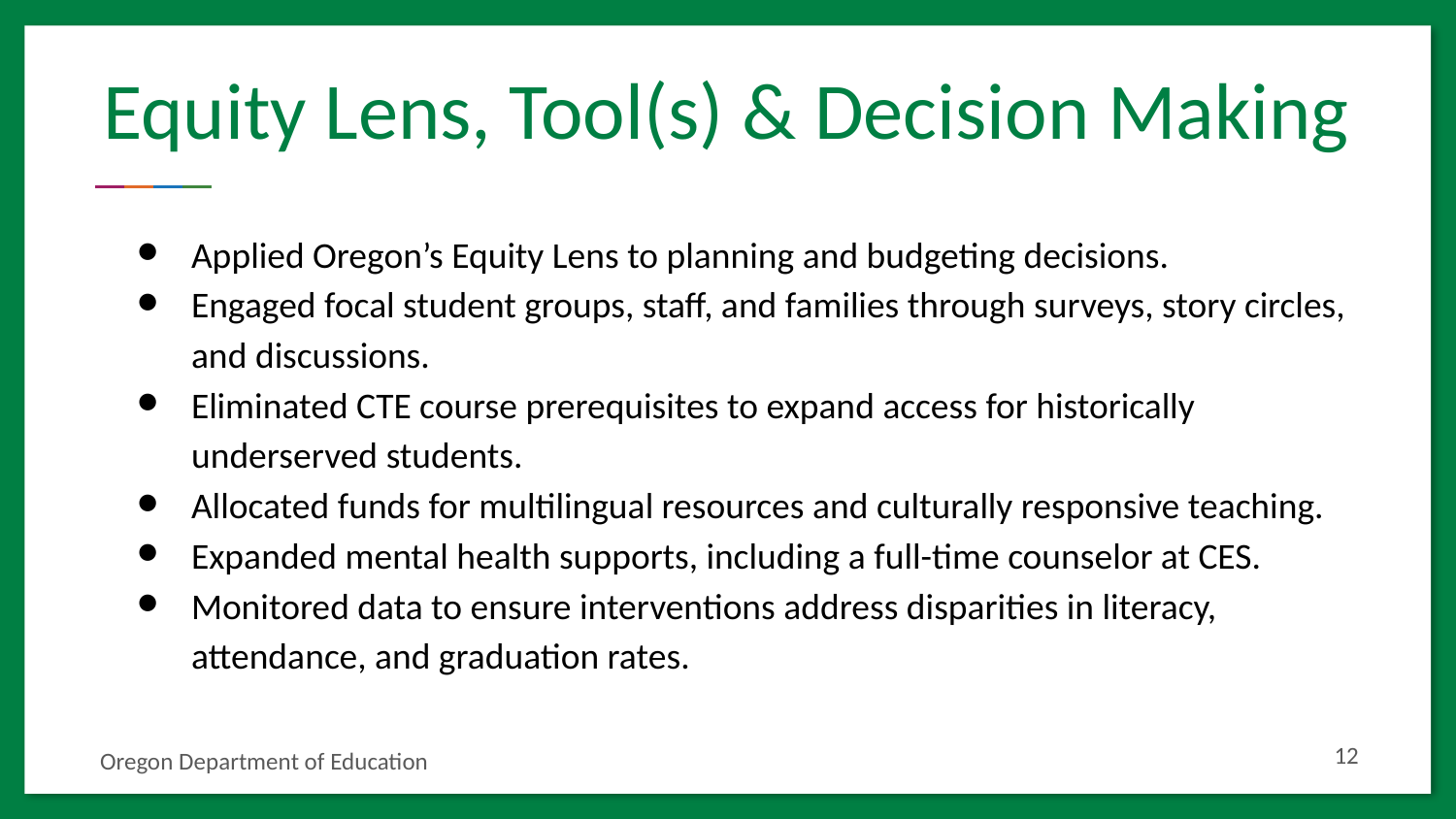

# Equity Lens, Tool(s) & Decision Making
Applied Oregon’s Equity Lens to planning and budgeting decisions.
Engaged focal student groups, staff, and families through surveys, story circles, and discussions.
Eliminated CTE course prerequisites to expand access for historically underserved students.
Allocated funds for multilingual resources and culturally responsive teaching.
Expanded mental health supports, including a full-time counselor at CES.
Monitored data to ensure interventions address disparities in literacy, attendance, and graduation rates.

12